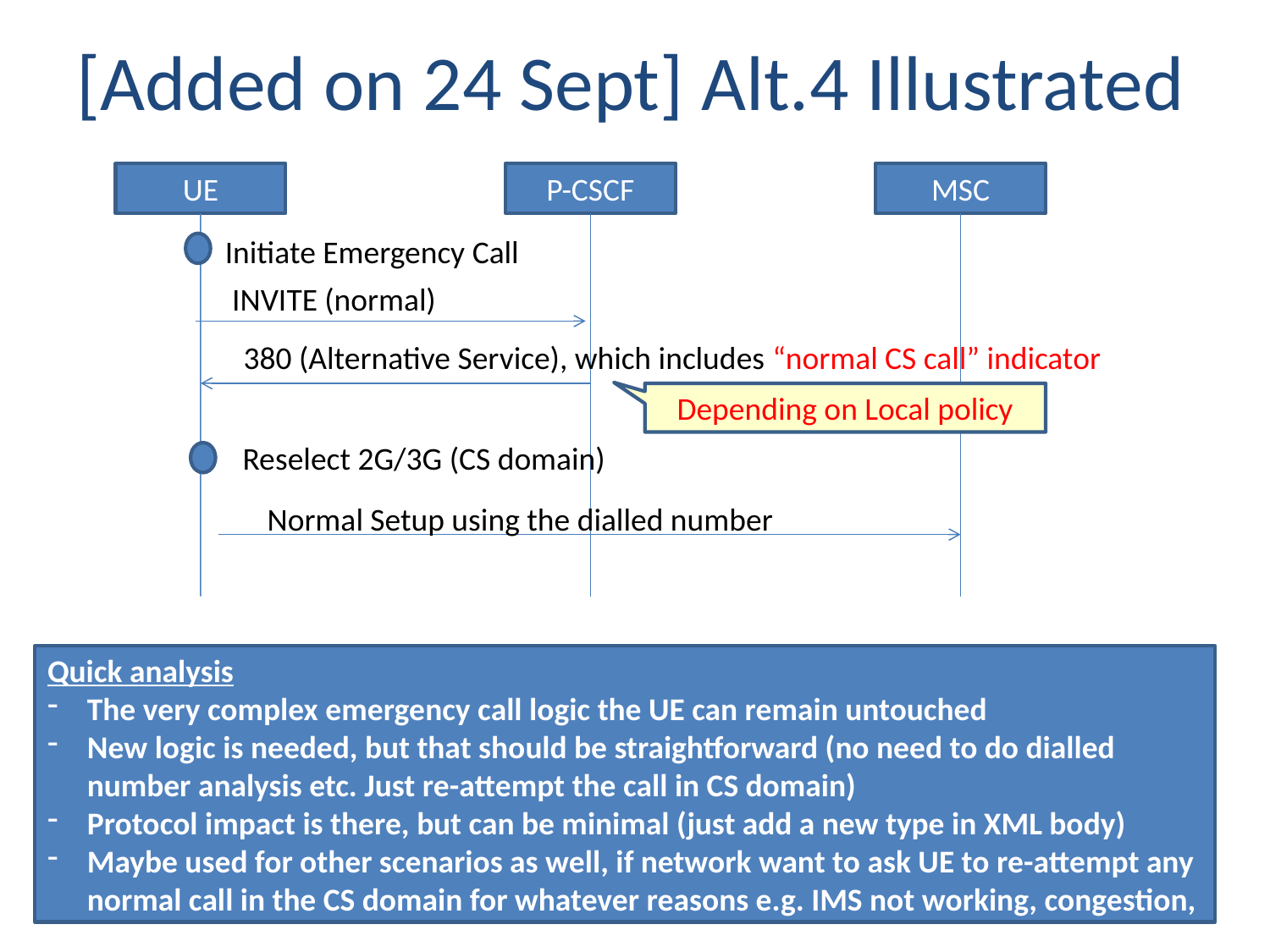

# [Added on 24 Sept] Alt.4 Illustrated
UE
P-CSCF
MSC
Initiate Emergency Call

INVITE (normal)
380 (Alternative Service), which includes “normal CS call” indicator
Depending on Local policy
Reselect 2G/3G (CS domain)

Normal Setup using the dialled number
Quick analysis
The very complex emergency call logic the UE can remain untouched
New logic is needed, but that should be straightforward (no need to do dialled number analysis etc. Just re-attempt the call in CS domain)
Protocol impact is there, but can be minimal (just add a new type in XML body)
Maybe used for other scenarios as well, if network want to ask UE to re-attempt any normal call in the CS domain for whatever reasons e.g. IMS not working, congestion,